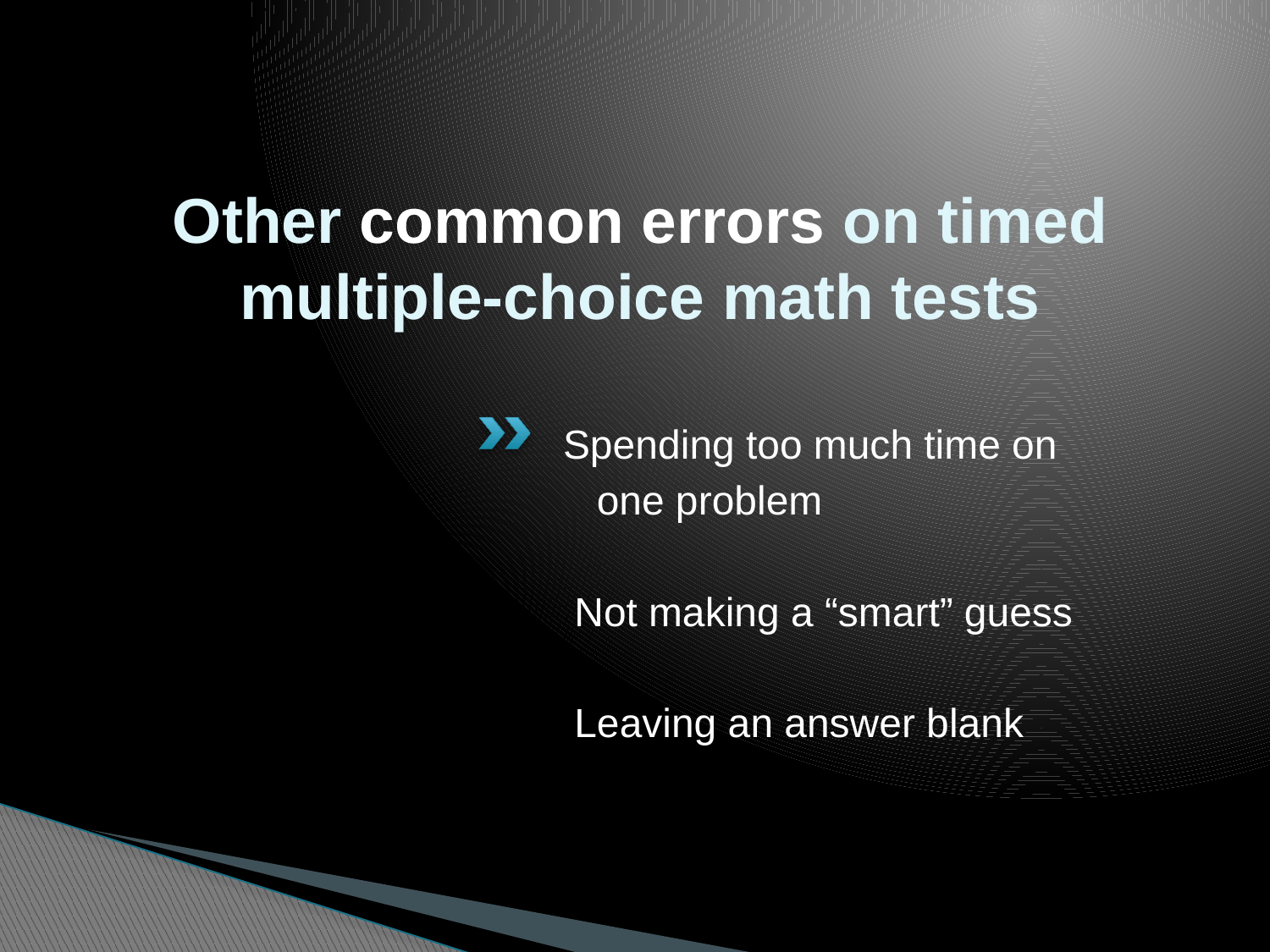

# Other common errors on timed multiple-choice math tests
Spending too much time on
   one problem

 Not making a “smart” guess

 Leaving an answer blank